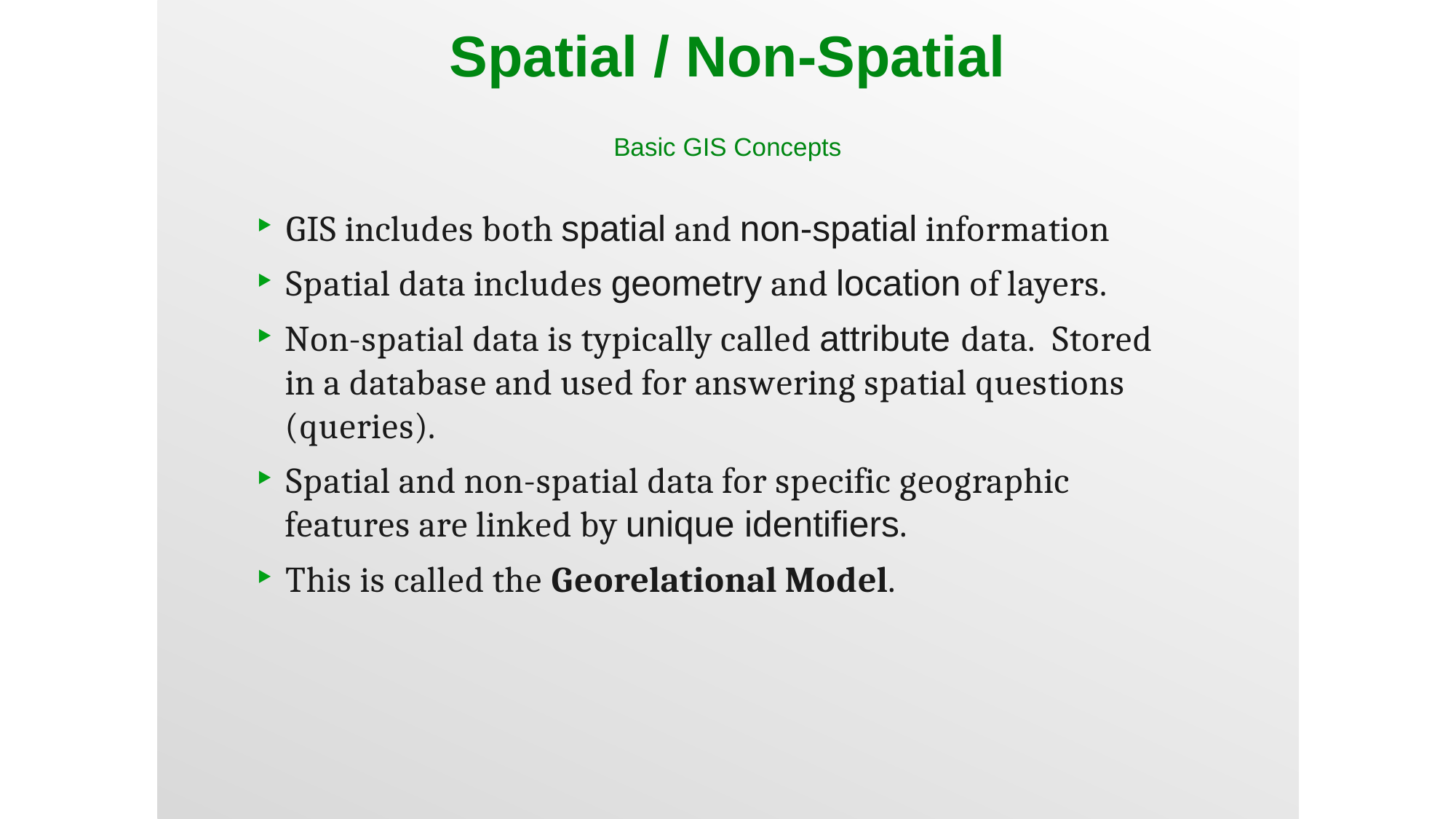

Spatial / Non-Spatial
Basic GIS Concepts
GIS includes both spatial and non-spatial information
Spatial data includes geometry and location of layers.
Non-spatial data is typically called attribute data.  Stored in a database and used for answering spatial questions (queries).
Spatial and non-spatial data for specific geographic features are linked by unique identifiers.
This is called the Georelational Model.